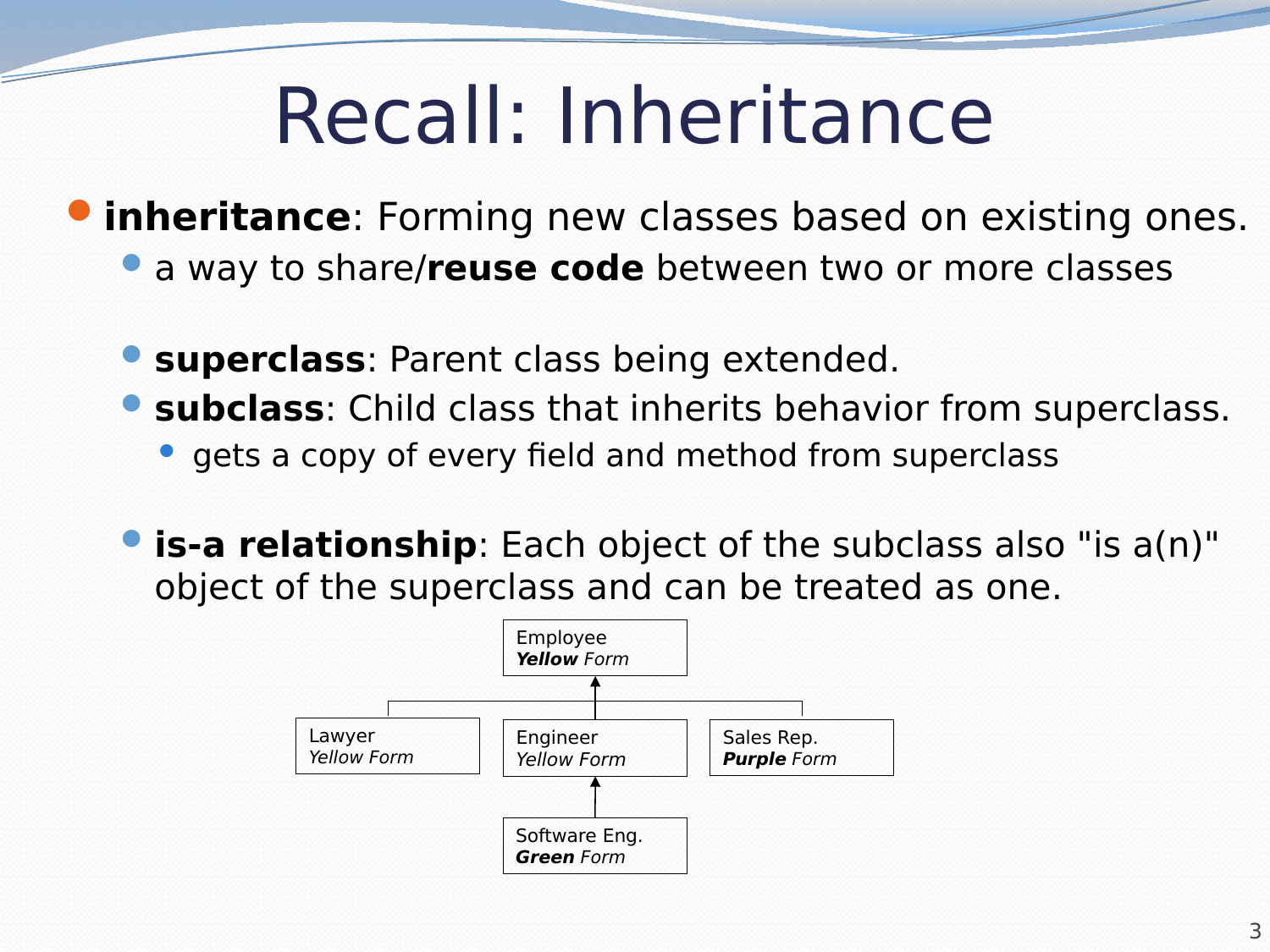

# Recall: Inheritance
inheritance: Forming new classes based on existing ones.
a way to share/reuse code between two or more classes

superclass: Parent class being extended.
subclass: Child class that inherits behavior from superclass.
gets a copy of every field and method from superclass

is-a relationship: Each object of the subclass also "is a(n)" object of the superclass and can be treated as one.
Employee
Yellow Form
Lawyer
Yellow Form
Engineer
Yellow Form
Sales Rep.
Purple Form
Software Eng.
Green Form